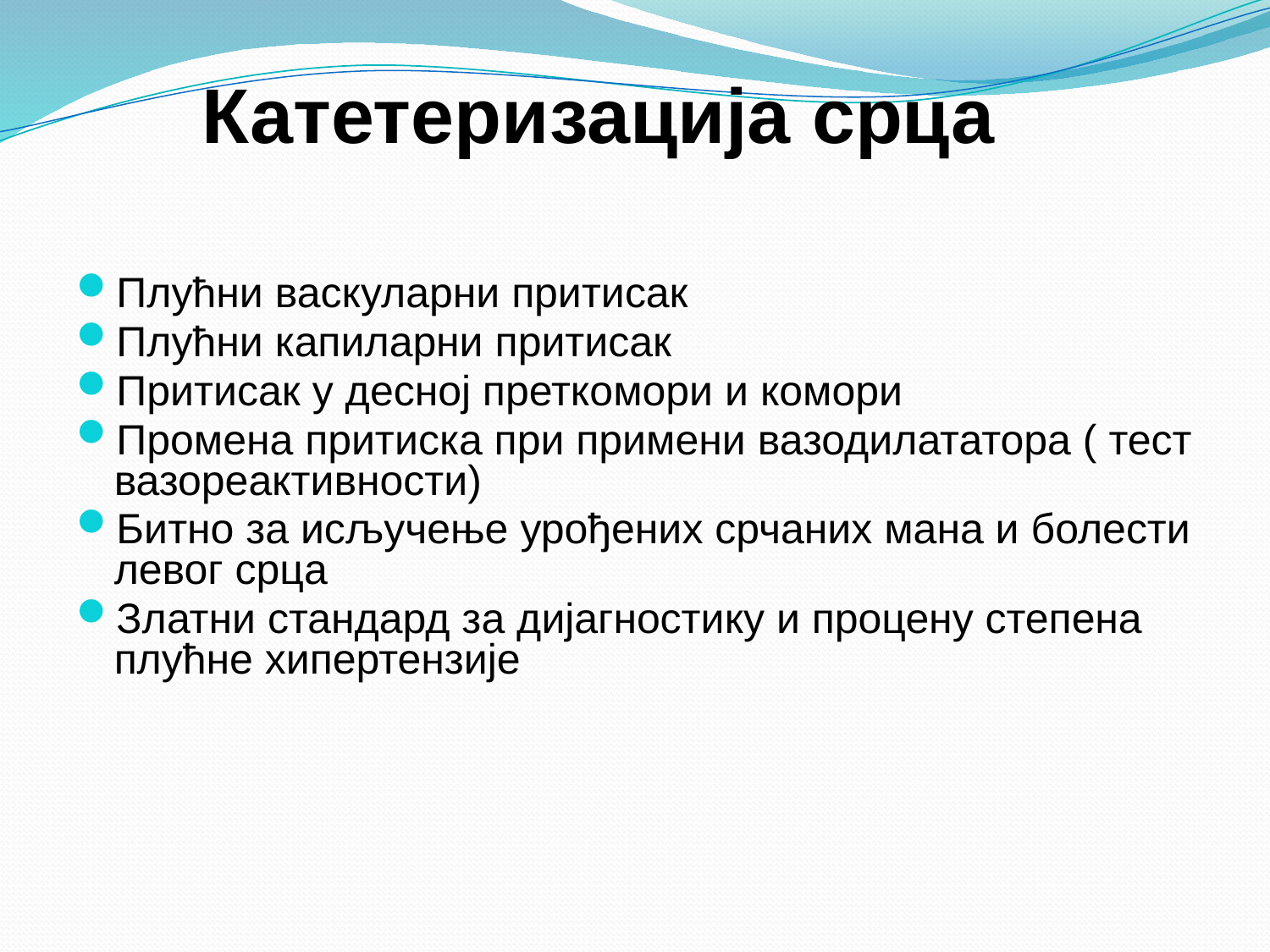

# Катетеризација срца
Плућни васкуларни притисак
Плућни капиларни притисак
Притисак у десној преткомори и комори
Промена притиска при примени вазодилататора ( тест вазореактивности)
Битно за исључење урођених срчаних мана и болести левог срца
Златни стандард за дијагностику и процену степена плућне хипертензије